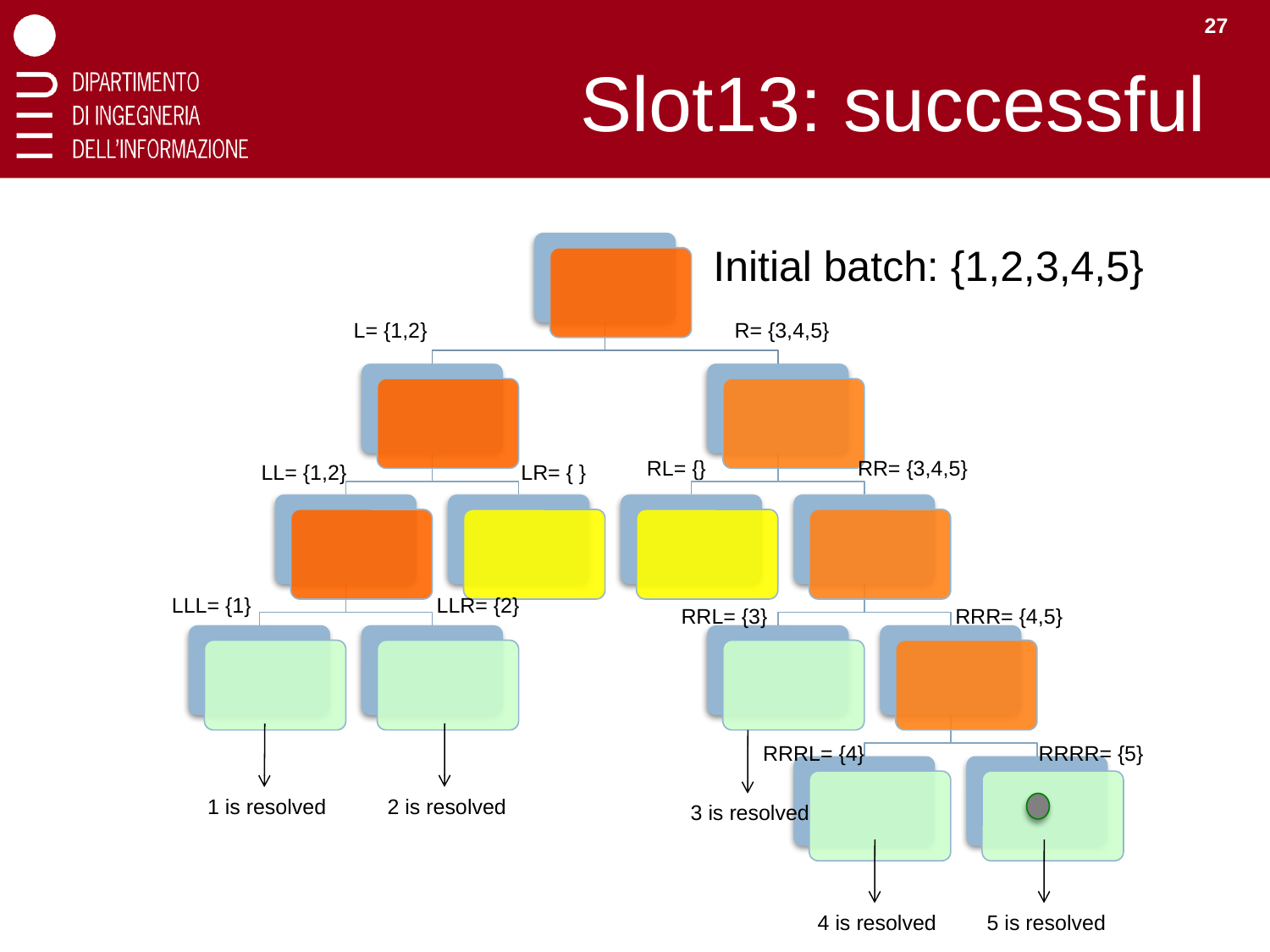

27
# Slot13: successful

Initial batch: {1,2,3,4,5}
L= {1,2}
R= {3,4,5}
RL= {}
RR= {3,4,5}
LL= {1,2}
LR= { }
LLL= {1}
LLR= {2}
RRL= {3}
RRR= {4,5}
RRRL= {4}
RRRR= {5}
1 is resolved
2 is resolved
3 is resolved

4 is resolved
5 is resolved